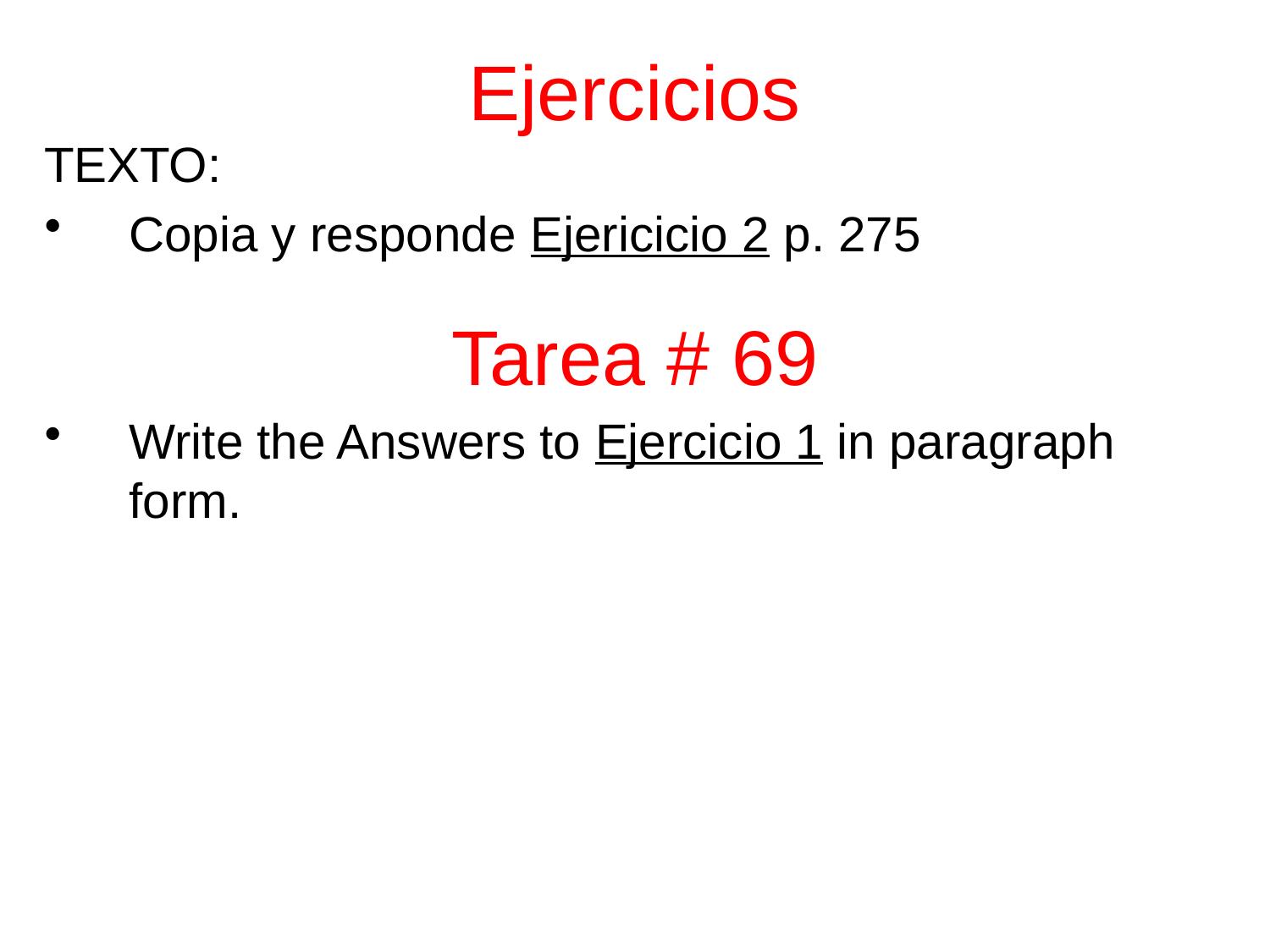

# Ejercicios
TEXTO:
Copia y responde Ejericicio 2 p. 275

Write the Answers to Ejercicio 1 in paragraph form.

Tarea # 69